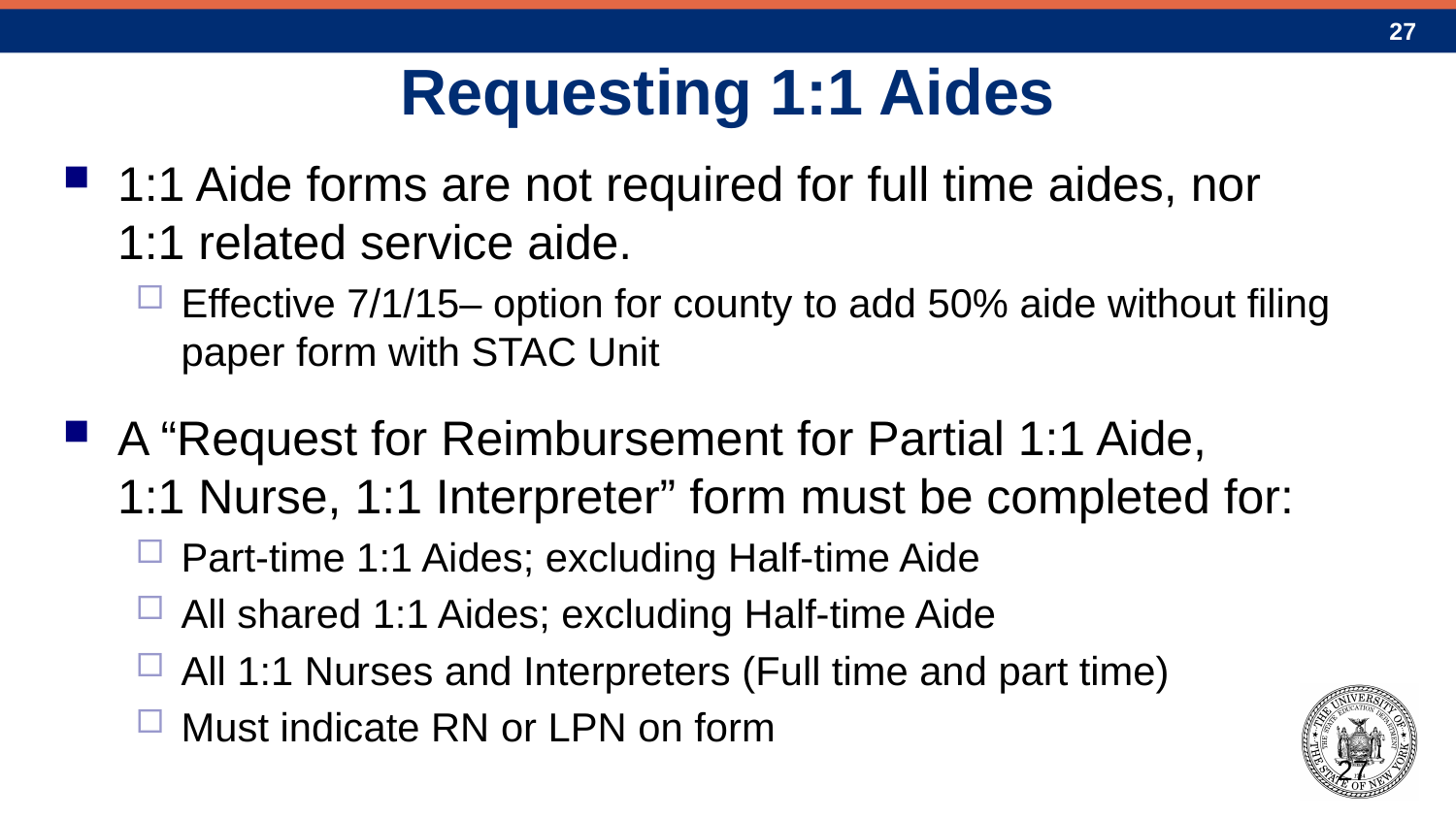

# Requesting 1:1 Aides
1:1 Aide forms are not required for full time aides, nor       1:1 related service aide.
Effective 7/1/15– option for county to add 50% aide without filing paper form with STAC Unit

A “Request for Reimbursement for Partial 1:1 Aide,         1:1 Nurse, 1:1 Interpreter” form must be completed for:
Part-time 1:1 Aides; excluding Half-time Aide
All shared 1:1 Aides; excluding Half-time Aide
All 1:1 Nurses and Interpreters (Full time and part time)
Must indicate RN or LPN on form
27